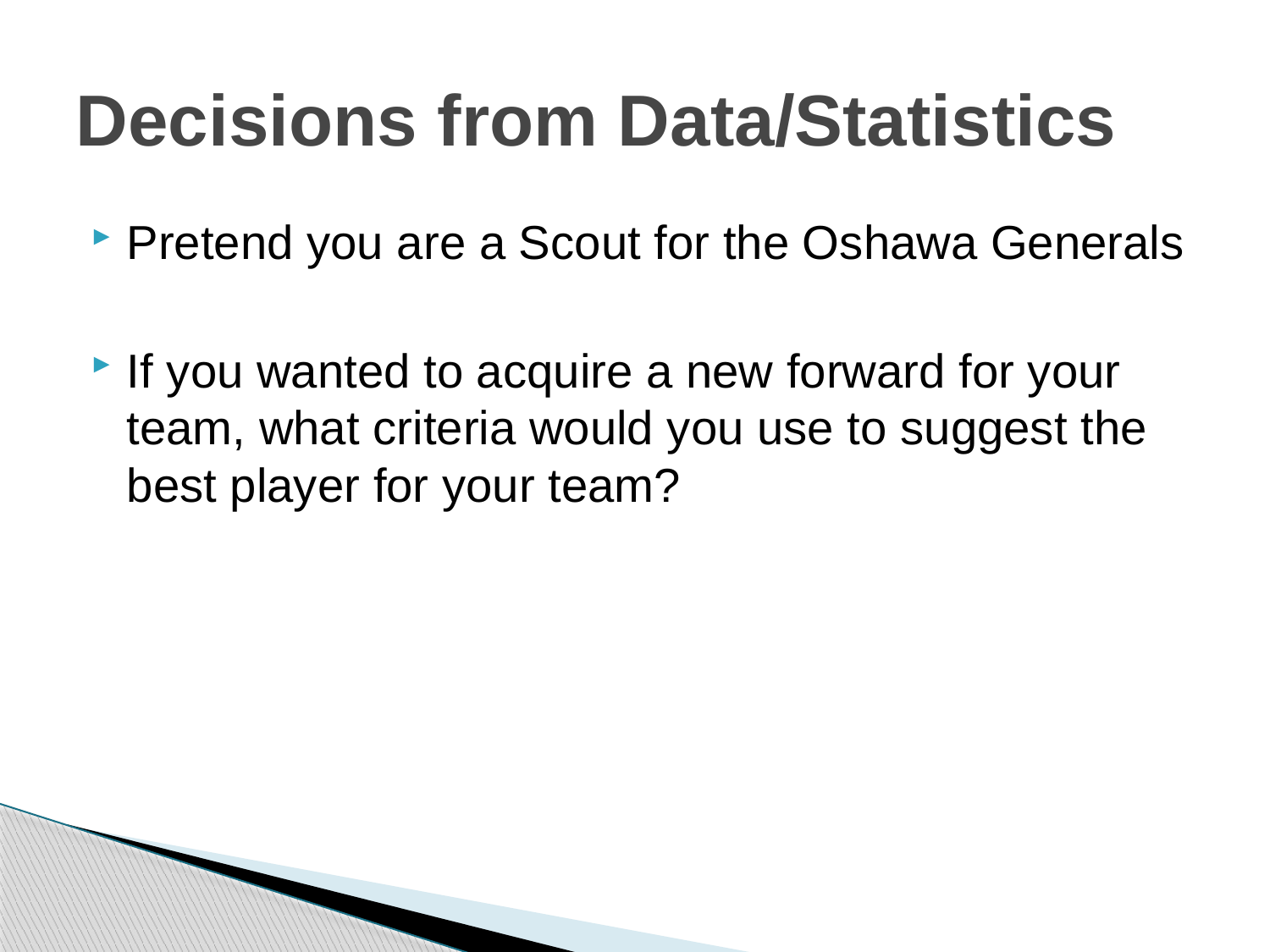

# Decisions from Data/Statistics
Pretend you are a Scout for the Oshawa Generals

If you wanted to acquire a new forward for your team, what criteria would you use to suggest the best player for your team?